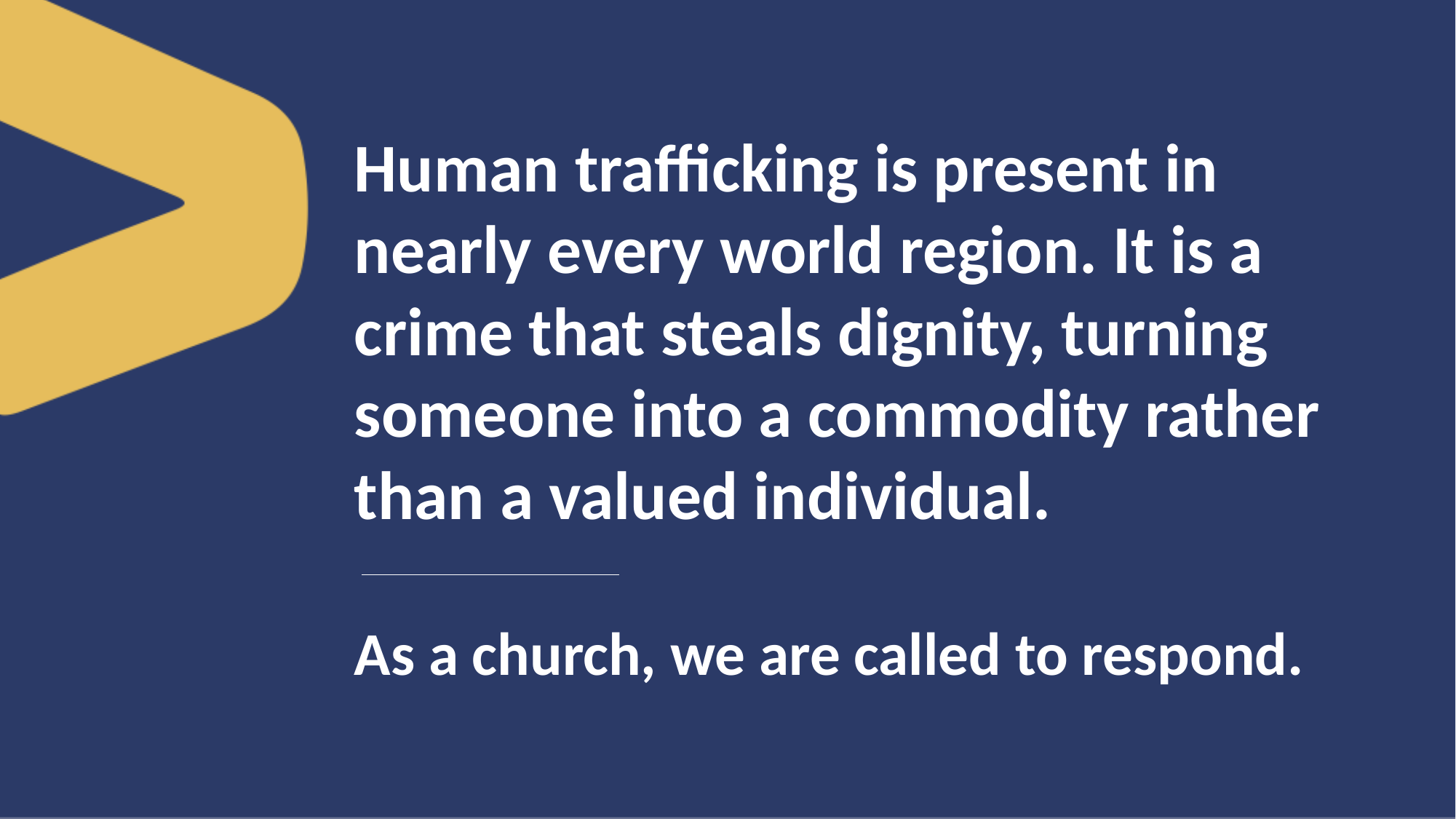

Human trafficking is present in nearly every world region. It is a crime that steals dignity, turning someone into a commodity rather than a valued individual.

As a church, we are called to respond.